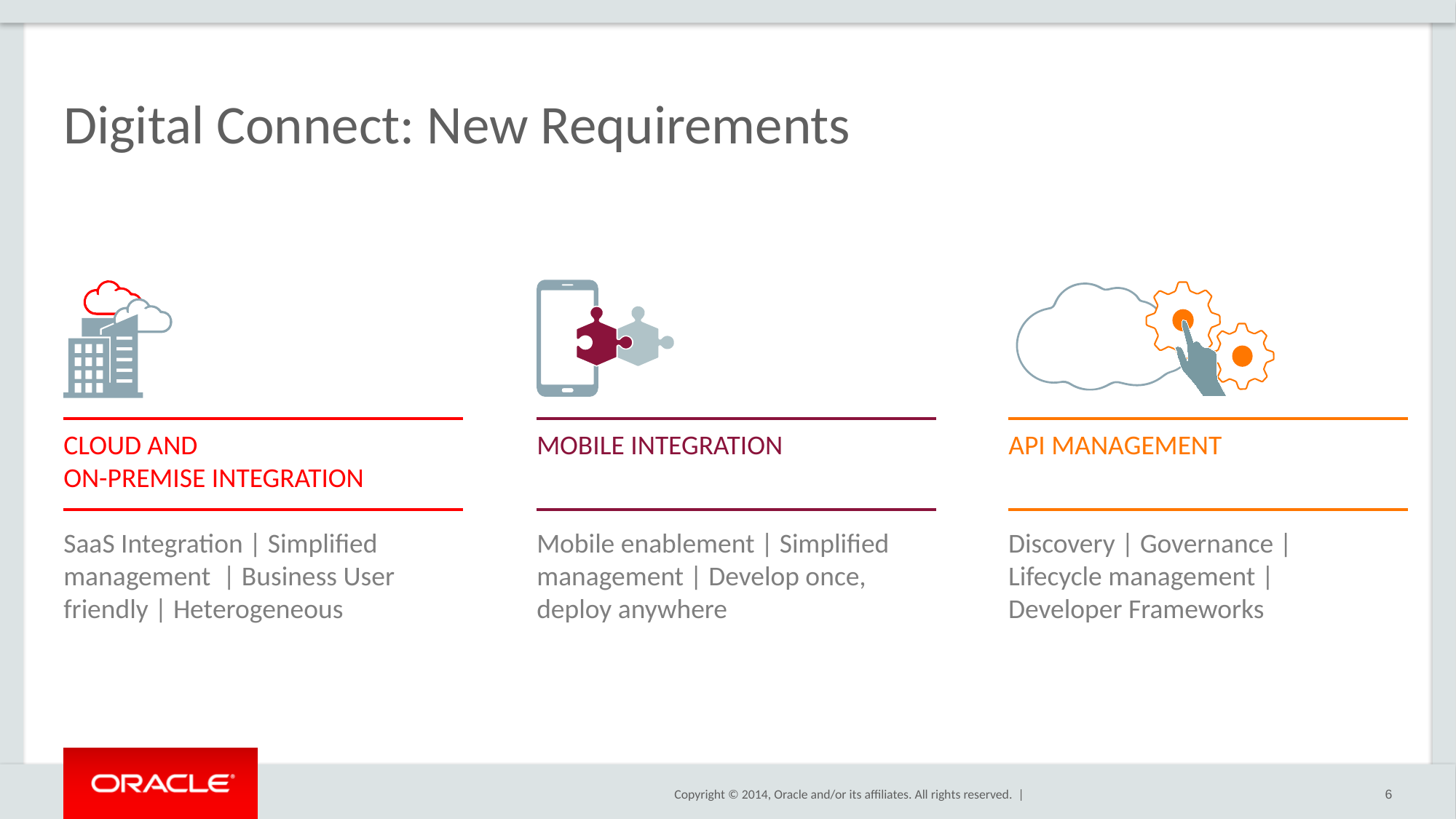

# Digital Connect: New Requirements

CLOUD AND
ON-PREMISE INTEGRATION
MOBILE INTEGRATION
API MANAGEMENT
SaaS Integration | Simplified management  | Business User friendly | Heterogeneous
Mobile enablement | Simplified management | Develop once, deploy anywhere
Discovery | Governance | Lifecycle management | Developer Frameworks
6